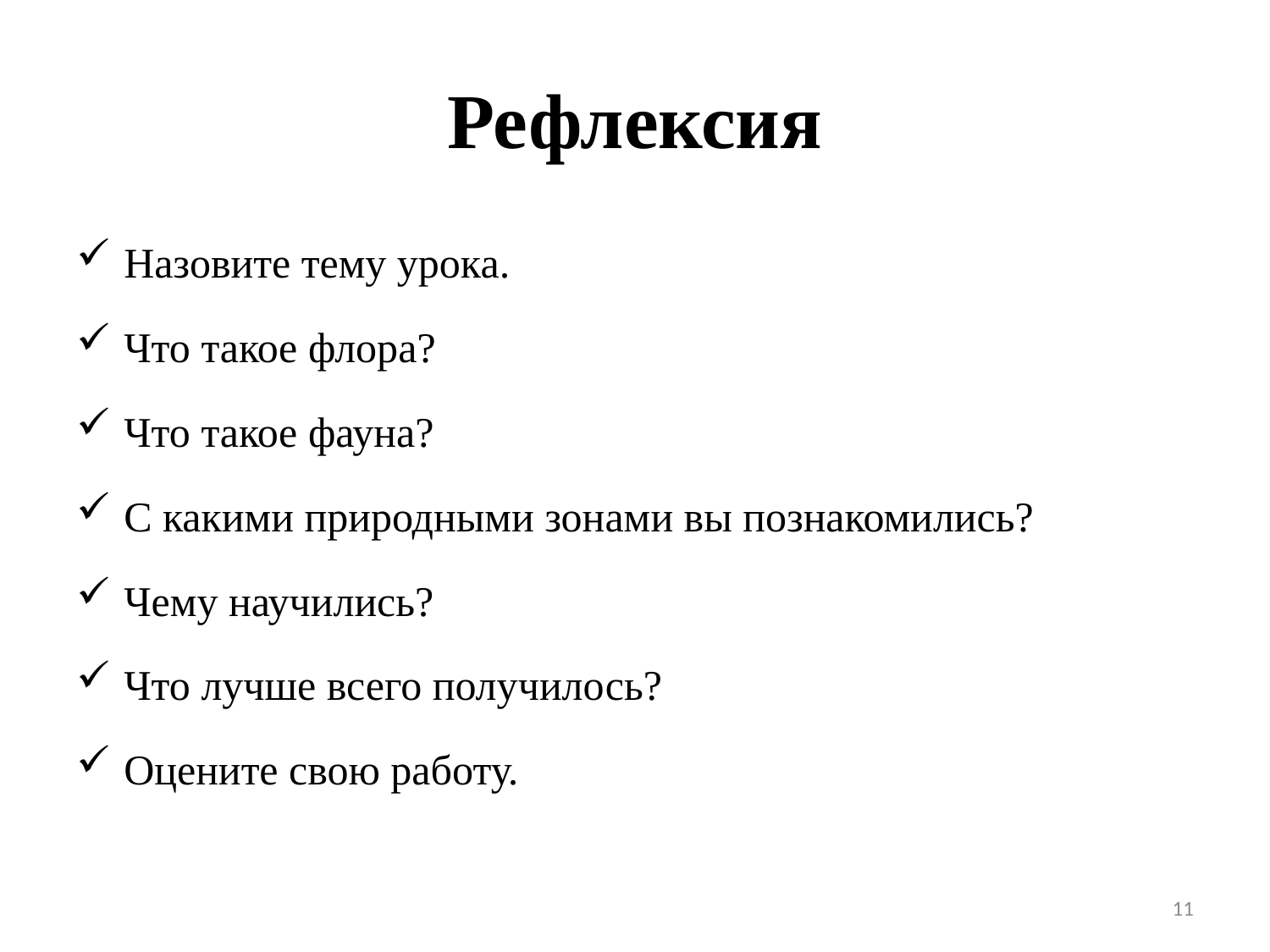

# Рефлексия
Назовите тему урока.
Что такое флора?
Что такое фауна?
С какими природными зонами вы познакомились?
Чему научились?
Что лучше всего получилось?
Оцените свою работу.

11